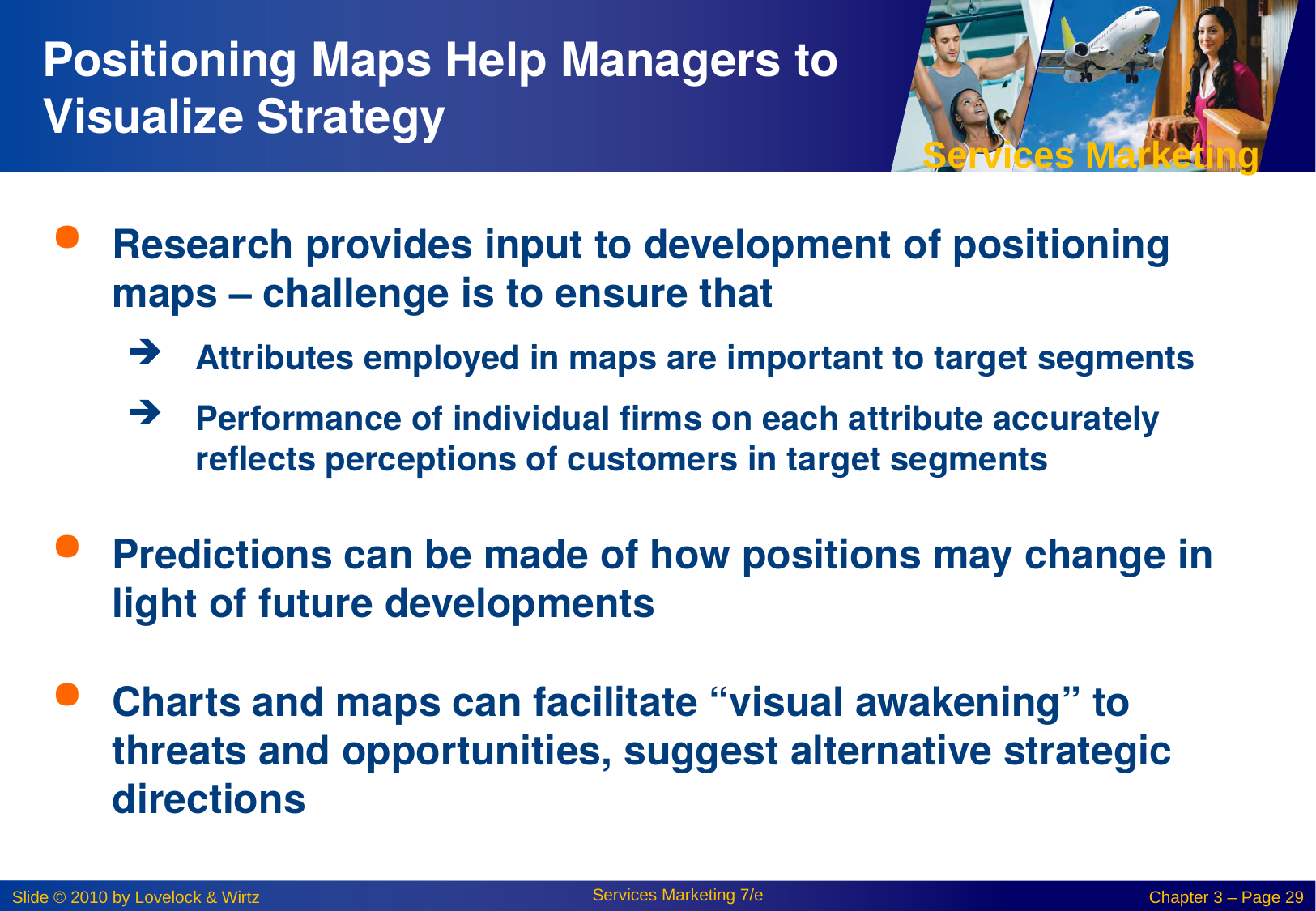

# Positioning Maps Help Managers to Visualize Strategy
Research provides input to development of positioning maps – challenge is to ensure that
Attributes employed in maps are important to target segments
Performance of individual firms on each attribute accurately reflects perceptions of customers in target segments
Predictions can be made of how positions may change in light of future developments
Charts and maps can facilitate “visual awakening” to threats and opportunities, suggest alternative strategic directions